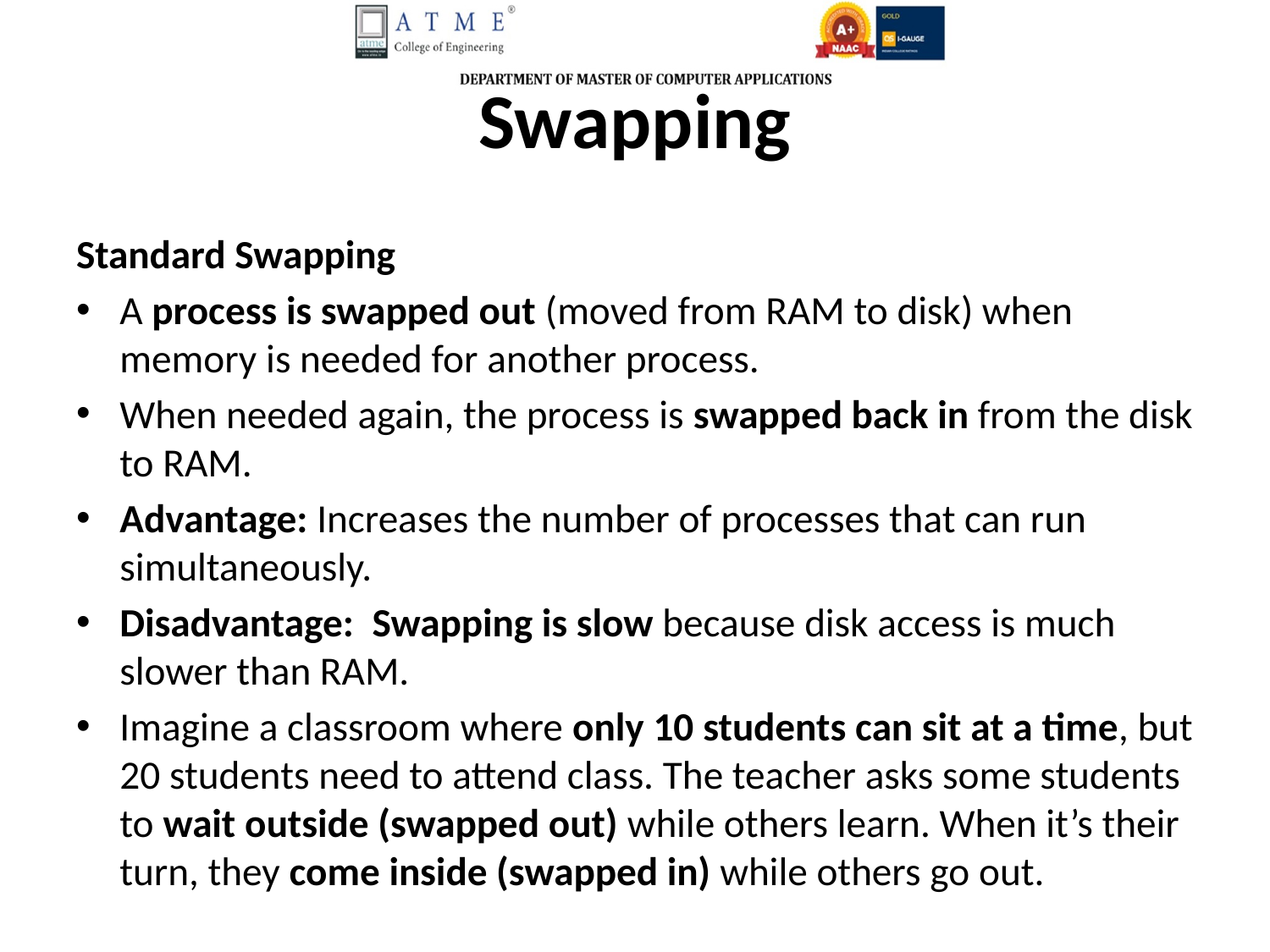

# Swapping
Standard Swapping
A process is swapped out (moved from RAM to disk) when memory is needed for another process.
When needed again, the process is swapped back in from the disk to RAM.
Advantage: Increases the number of processes that can run simultaneously.
Disadvantage:  Swapping is slow because disk access is much slower than RAM.
Imagine a classroom where only 10 students can sit at a time, but 20 students need to attend class. The teacher asks some students to wait outside (swapped out) while others learn. When it’s their turn, they come inside (swapped in) while others go out.